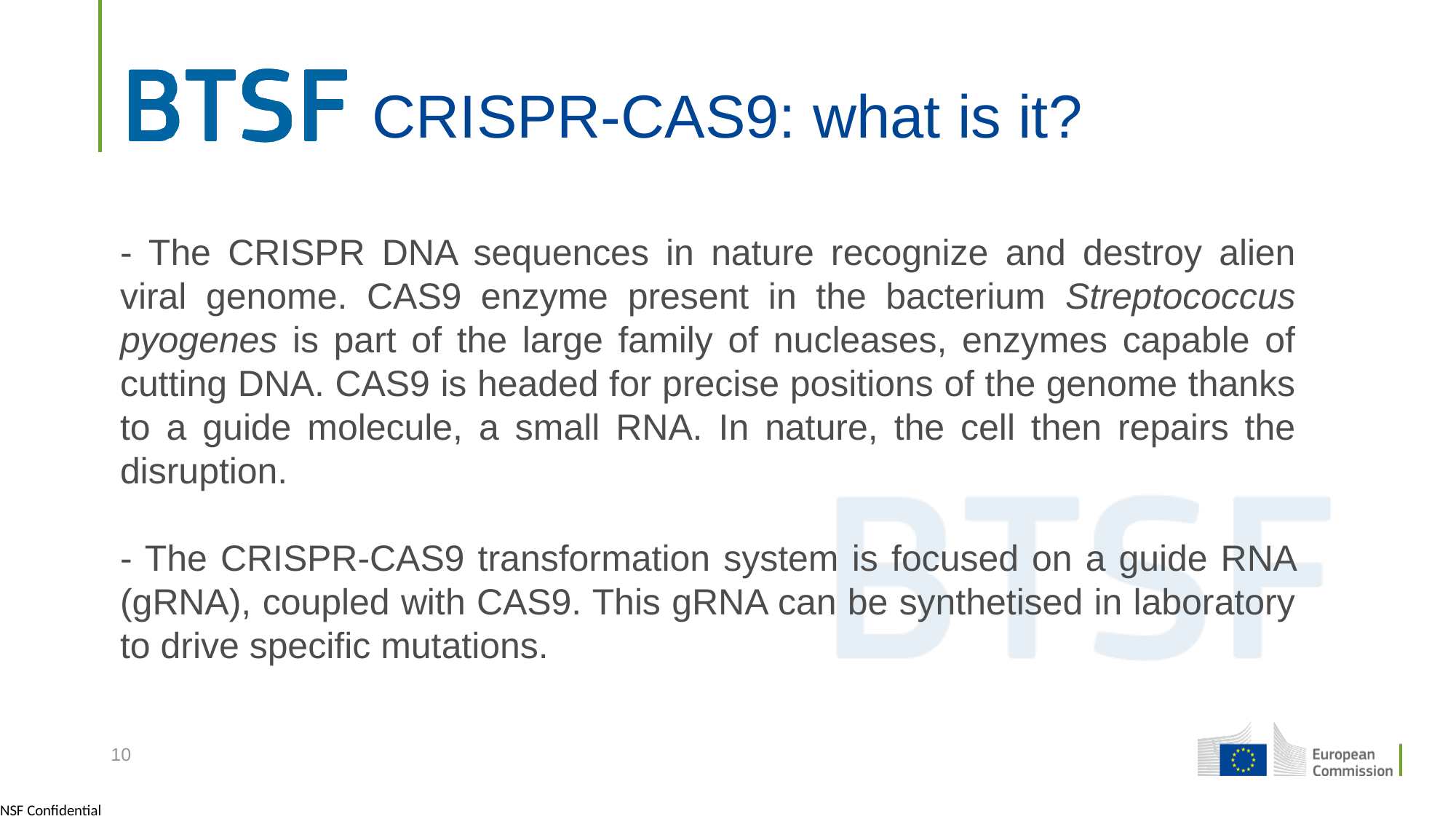

# CRISPR-CAS9: what is it?
- The CRISPR DNA sequences in nature recognize and destroy alien viral genome. CAS9 enzyme present in the bacterium Streptococcus pyogenes is part of the large family of nucleases, enzymes capable of cutting DNA. CAS9 is headed for precise positions of the genome thanks to a guide molecule, a small RNA. In nature, the cell then repairs the disruption.

- The CRISPR-CAS9 transformation system is focused on a guide RNA (gRNA), coupled with CAS9. This gRNA can be synthetised in laboratory to drive specific mutations.
10